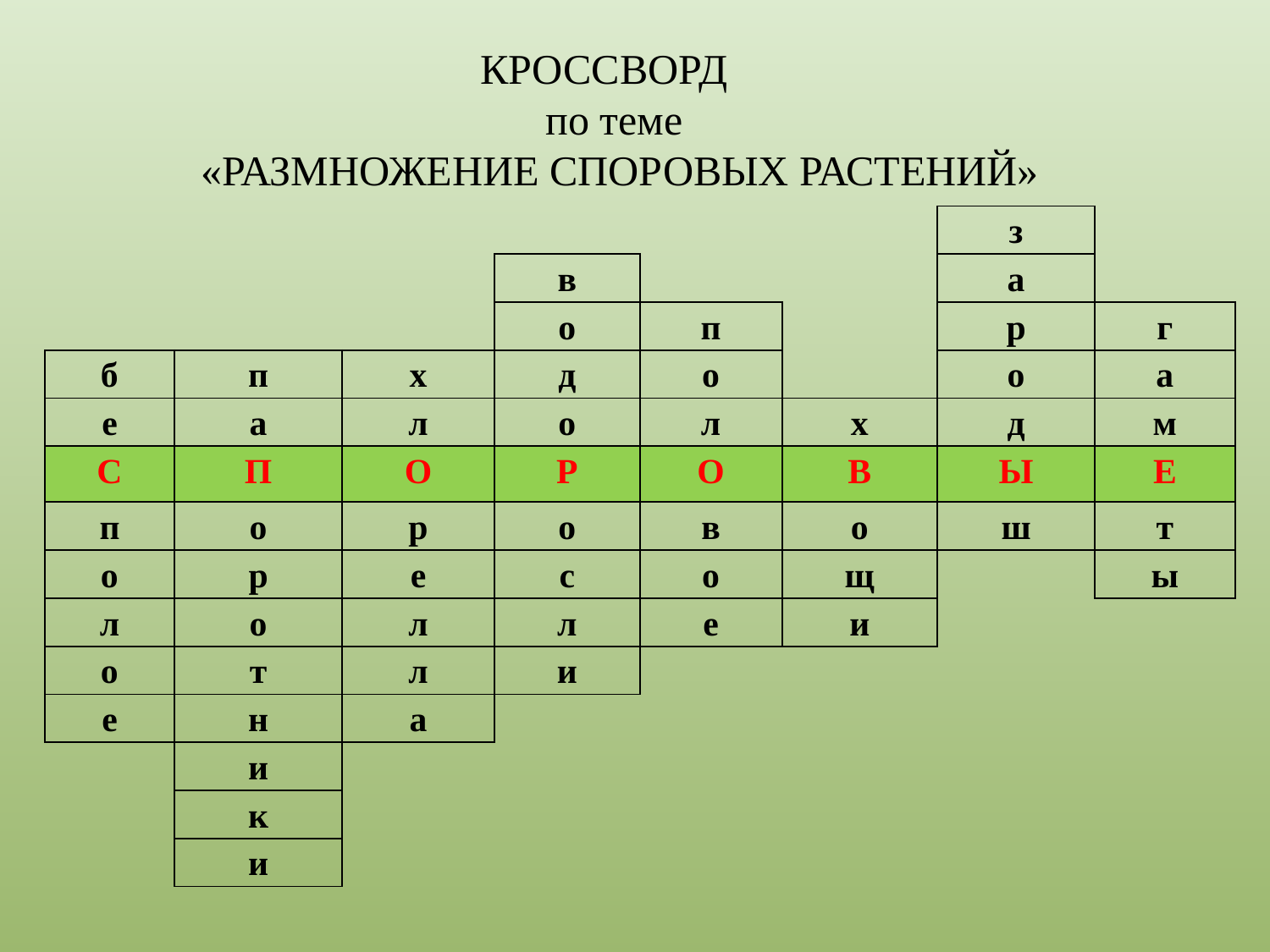

КРОССВОРД
по теме
«РАЗМНОЖЕНИЕ СПОРОВЫХ РАСТЕНИЙ»
|  |  |  |  |  |  | з |  |
| --- | --- | --- | --- | --- | --- | --- | --- |
|  |  |  | в |  |  | а |  |
|  |  |  | о | п |  | р | г |
| б | п | х | д | о |  | о | а |
| е | а | л | о | л | х | д | м |
| С | П | О | Р | О | В | Ы | Е |
| п | о | р | о | в | о | ш | т |
| о | р | е | с | о | щ |  | ы |
| л | о | л | л | е | и |  |  |
| о | т | л | и |  |  |  |  |
| е | н | а |  |  |  |  |  |
|  | и |  |  |  |  |  |  |
|  | к |  |  |  |  |  |  |
|  | и |  |  |  |  |  |  |